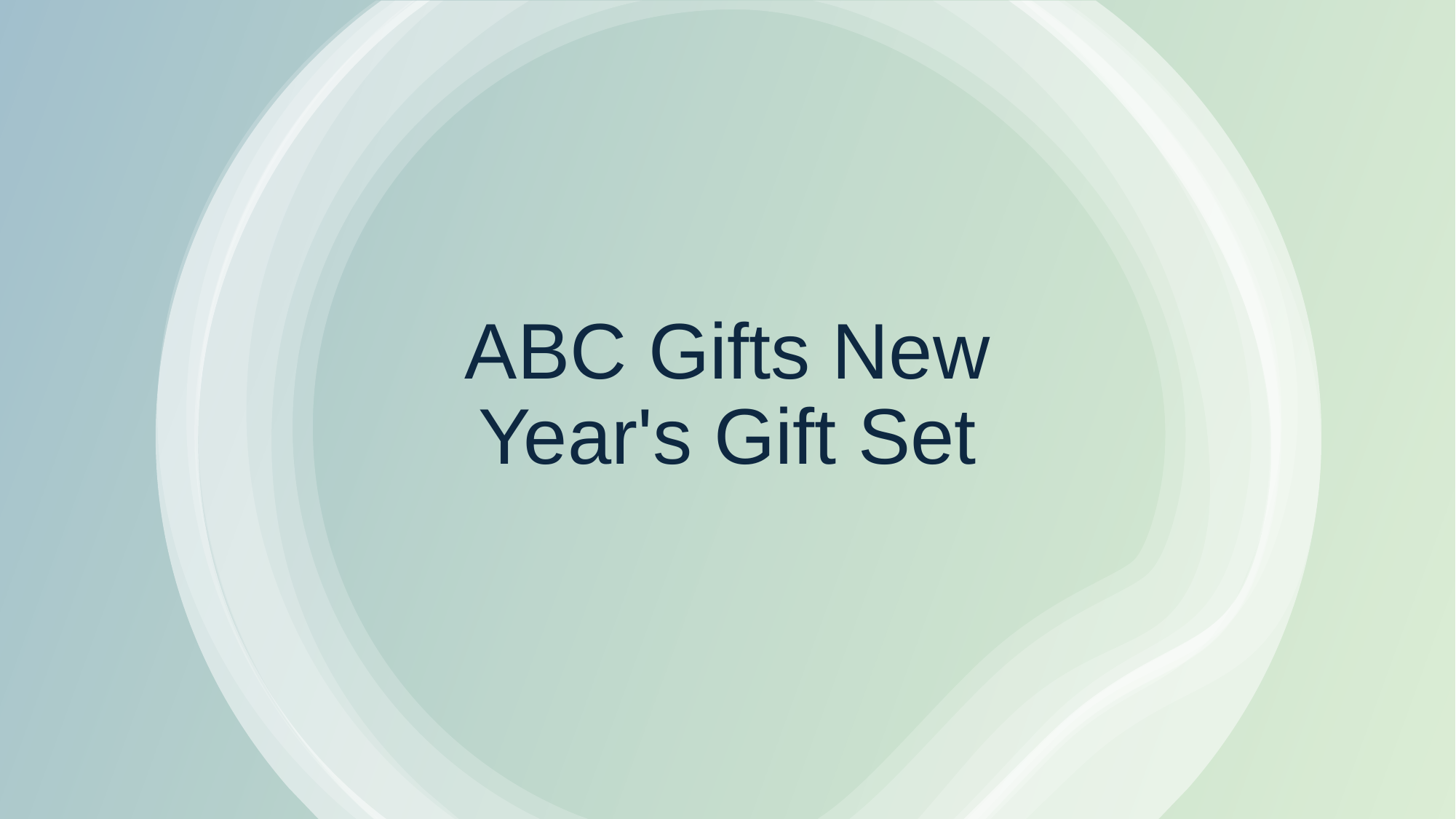

# ABC Gifts New Year's Gift Set